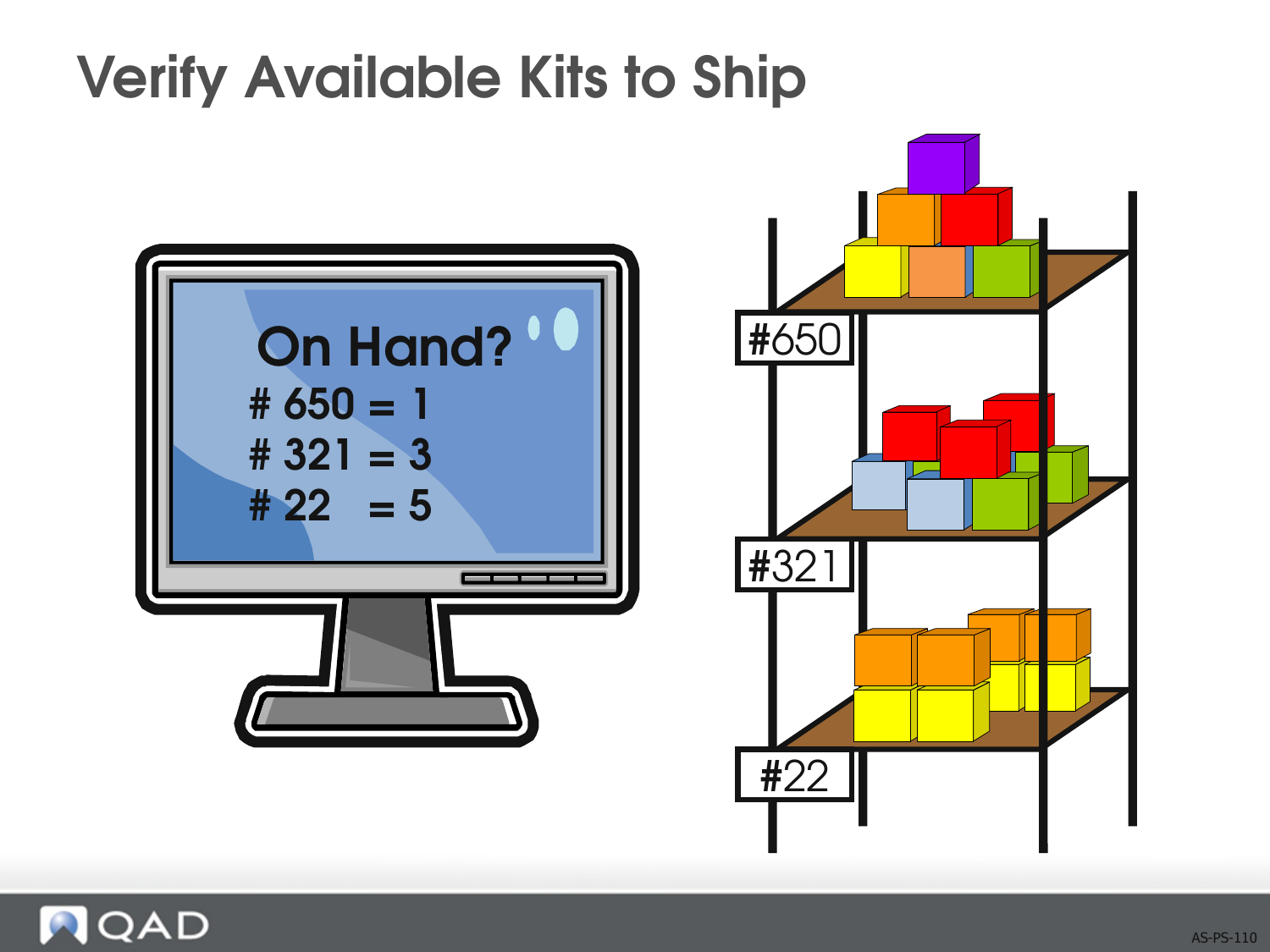

# Verify Available Kits to Ship

On Hand?
# 650 = 1
# 321 = 3
# 22   = 5

#650

#321

#22
AS-PS-110